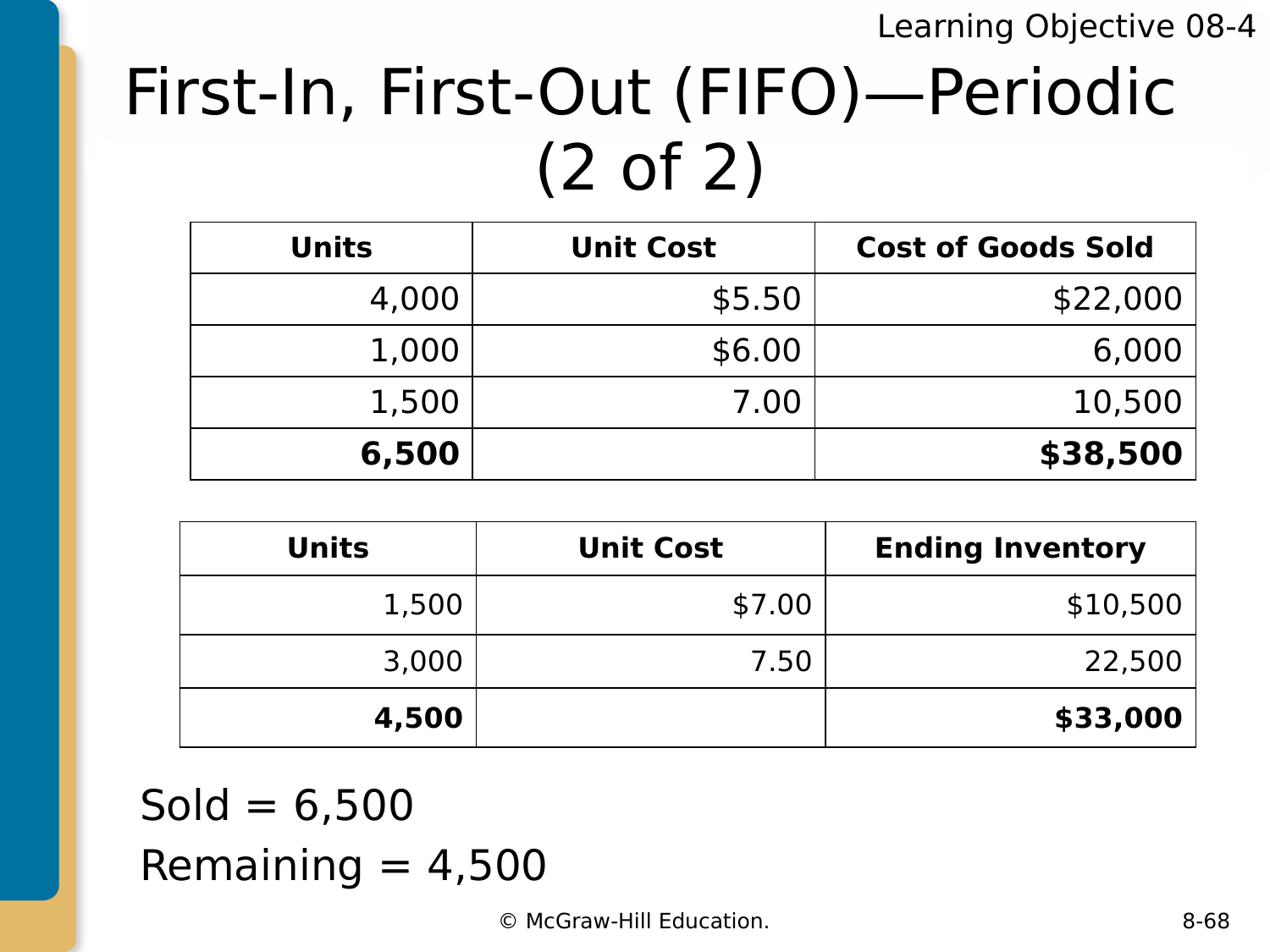

Learning Objective 08-4
# First-In, First-Out (FIFO)—Periodic (2 of 2)
| Units | Unit Cost | Cost of Goods Sold |
| --- | --- | --- |
| 4,000 | $5.50 | $22,000 |
| 1,000 | $6.00 | 6,000 |
| 1,500 | 7.00 | 10,500 |
| 6,500 |  | $38,500 |
| Units | Unit Cost | Ending Inventory |
| --- | --- | --- |
| 1,500 | $7.00 | $10,500 |
| 3,000 | 7.50 | 22,500 |
| 4,500 |  | $33,000 |
Sold = 6,500
Remaining = 4,500